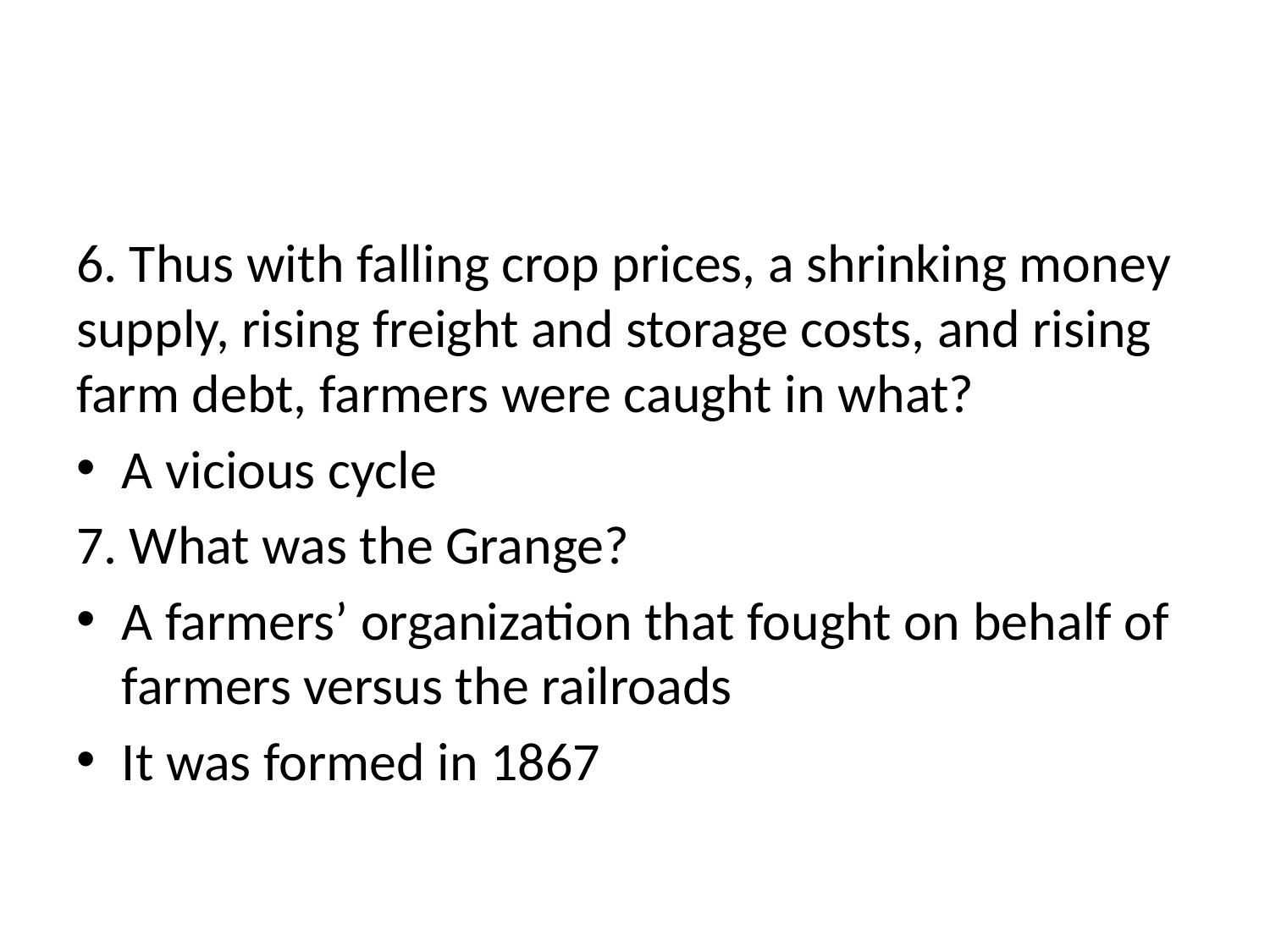

#
6. Thus with falling crop prices, a shrinking money supply, rising freight and storage costs, and rising farm debt, farmers were caught in what?
A vicious cycle
7. What was the Grange?
A farmers’ organization that fought on behalf of farmers versus the railroads
It was formed in 1867